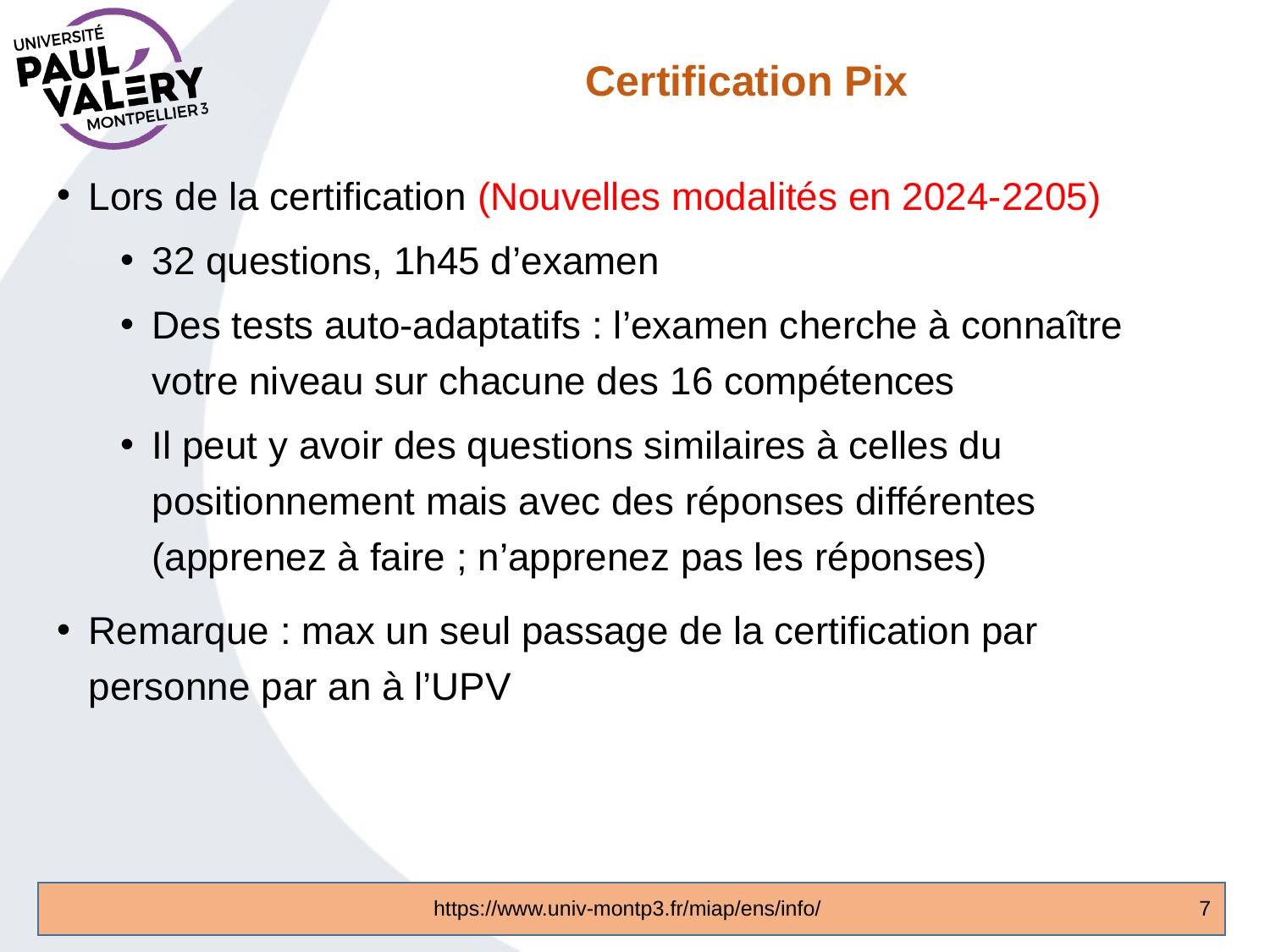

# Certification Pix
Lors de la certification (Nouvelles modalités en 2024-2205)
32 questions, 1h45 d’examen
Des tests auto-adaptatifs : l’examen cherche à connaître votre niveau sur chacune des 16 compétences
Il peut y avoir des questions similaires à celles du  positionnement mais avec des réponses différentes (apprenez à faire ; n’apprenez pas les réponses)
Remarque : max un seul passage de la certification par personne par an à l’UPV
https://www.univ-montp3.fr/miap/ens/info/
7